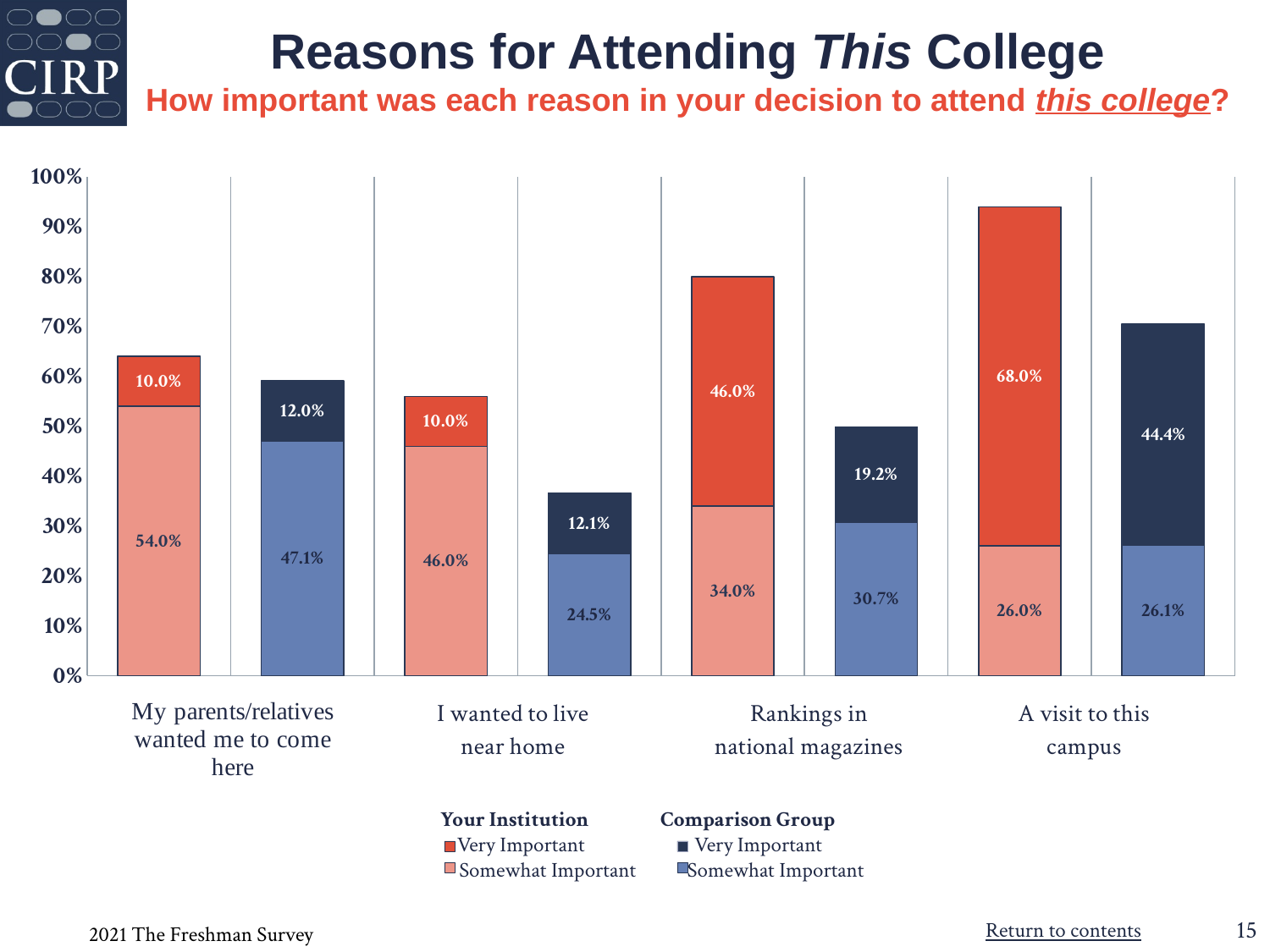

Reasons for Attending This College
How important was each reason in your decision to attend this college?

### Chart

| Category | Somewhat Important | Very Important |
|---|---|---|
| Your Institution | 0.54 | 0.1 |
| Comparison Group | 0.471 | 0.12 |
| Your Institution | 0.46 | 0.1 |
| Comparison Group | 0.245 | 0.121 |
| Your Institution | 0.34 | 0.46 |
| Comparison Group | 0.307 | 0.192 |
| Your Institution | 0.26 | 0.68 |
| Comparison Group | 0.261 | 0.444 |
 Your Institution                 Comparison Group
     Very Important       	 Very Important
     Somewhat Important           Somewhat Important

2021 The Freshman Survey
Return to contents
15